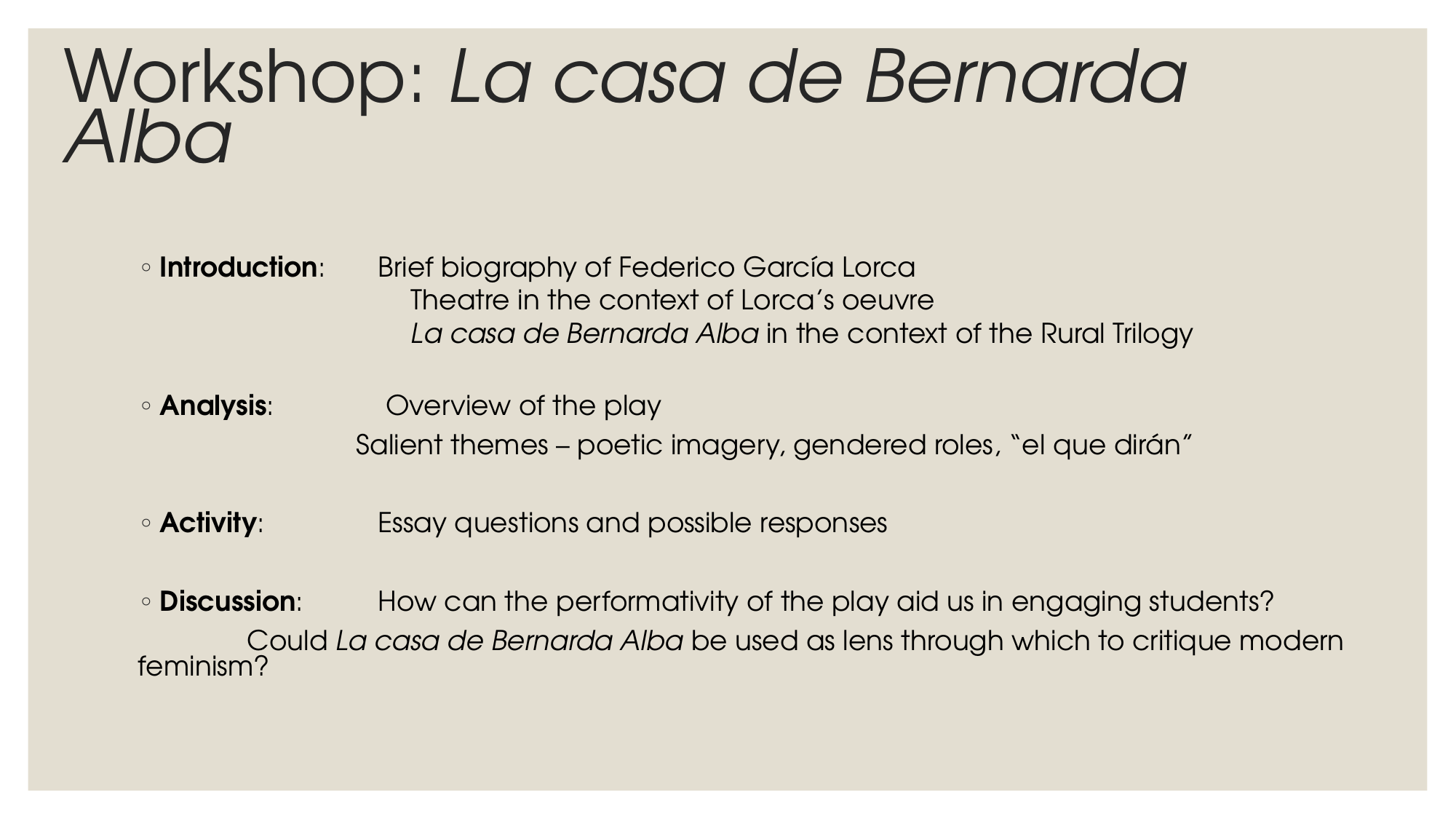

# Workshop: La casa de Bernarda Alba
Introduction: 	Brief biography of Federico García Lorca
	Theatre in the context of Lorca’s oeuvre
	La casa de Bernarda Alba in the context of the Rural Trilogy

Analysis:	 Overview of the play
		Salient themes – poetic imagery, gendered roles, “el que dirán”

Activity: 	Essay questions and possible responses

Discussion: 	How can the performativity of the play aid us in engaging students?
	Could La casa de Bernarda Alba be used as lens through which to critique modern feminism?